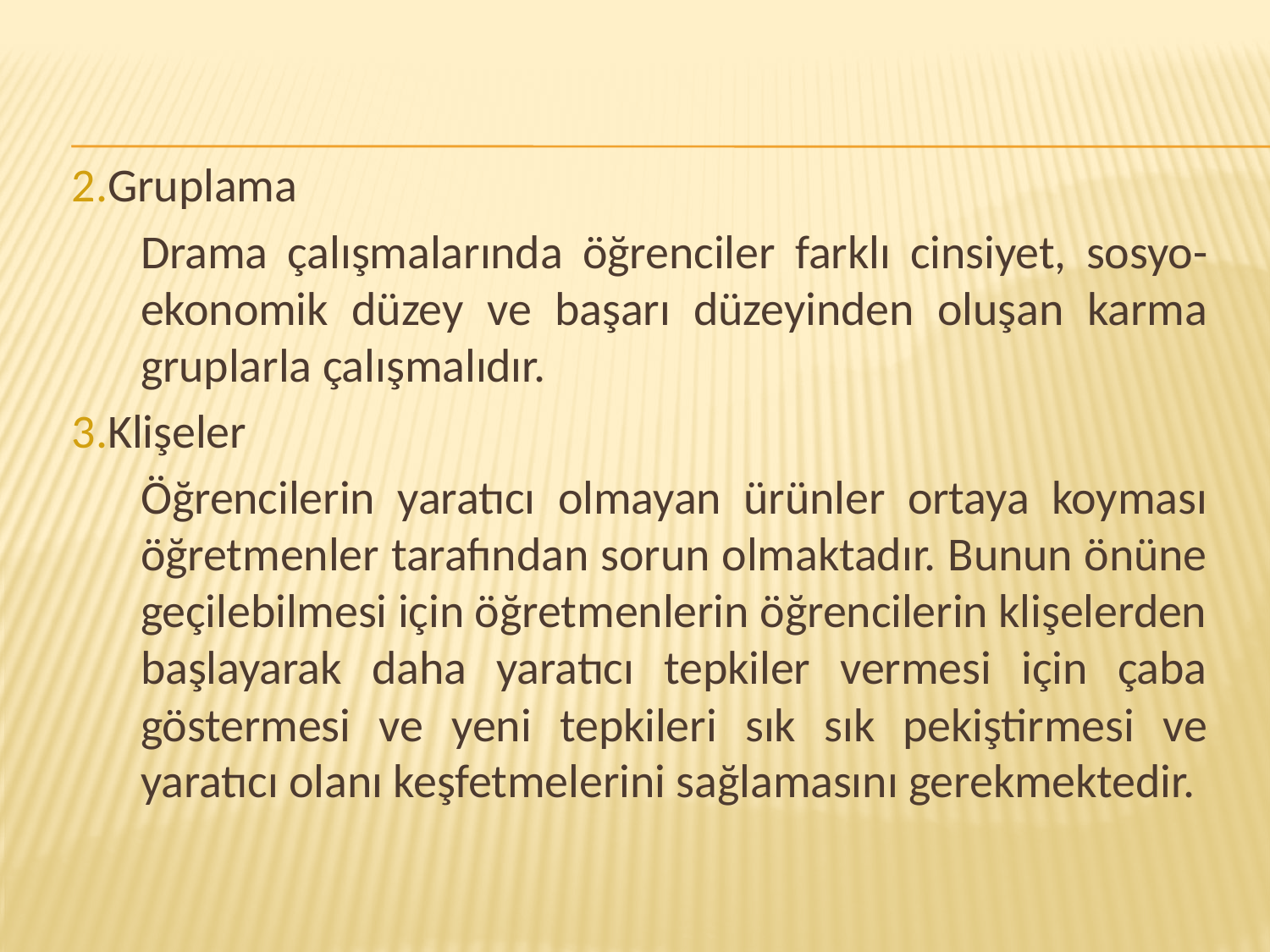

2.Gruplama
		Drama çalışmalarında öğrenciler farklı cinsiyet, sosyo-ekonomik düzey ve başarı düzeyinden oluşan karma gruplarla çalışmalıdır.
3.Klişeler
		Öğrencilerin yaratıcı olmayan ürünler ortaya koyması öğretmenler tarafından sorun olmaktadır. Bunun önüne geçilebilmesi için öğretmenlerin öğrencilerin klişelerden başlayarak daha yaratıcı tepkiler vermesi için çaba göstermesi ve yeni tepkileri sık sık pekiştirmesi ve yaratıcı olanı keşfetmelerini sağlamasını gerekmektedir.